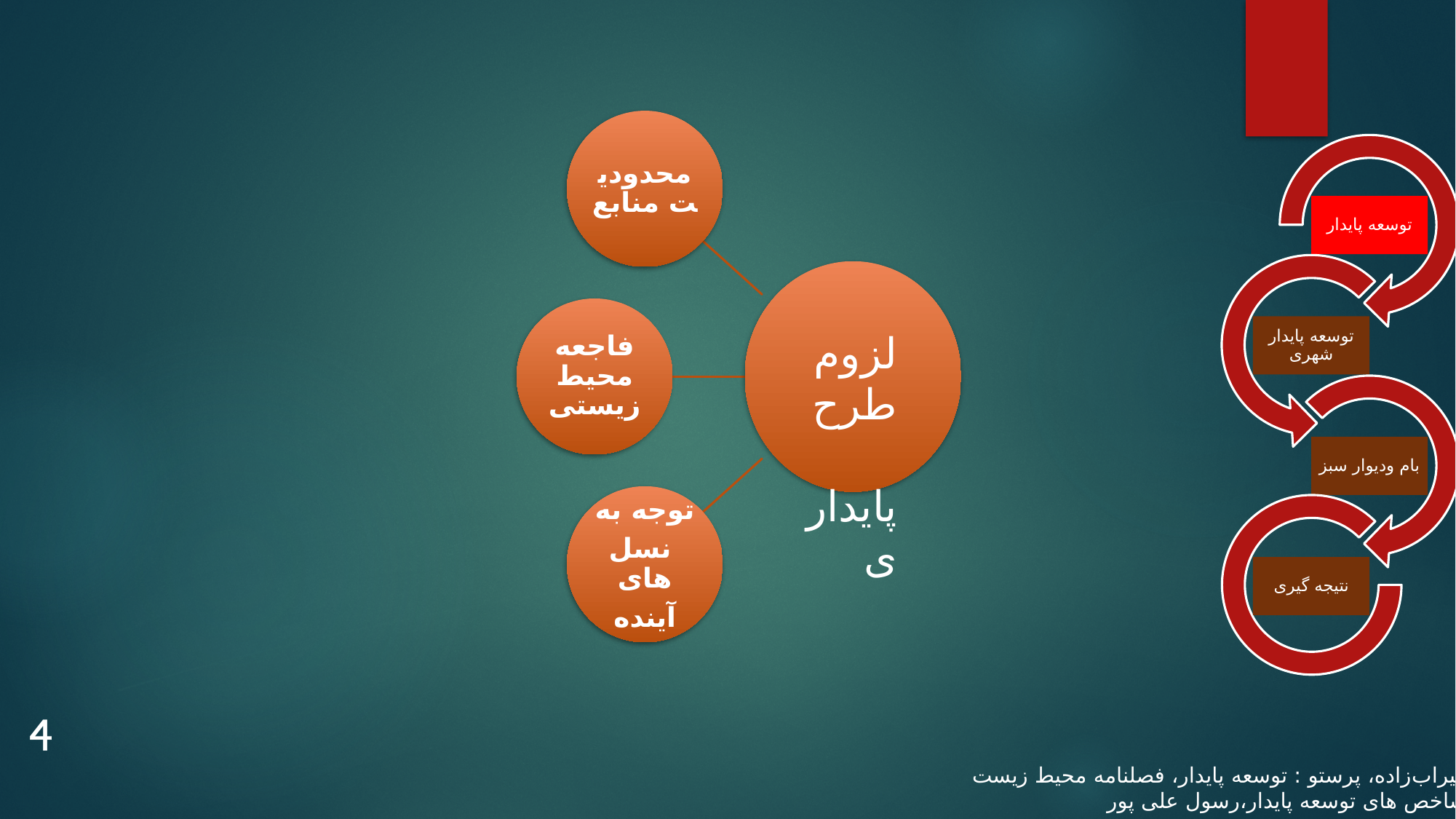

محدودیت منابع

فاجعه محیط زیستی

توجه به
 نسل های
آینده

توسعه پایدار
توسعه پایدار شهری
بام ودیوار سبز
نتیجه گیری
لزوم طرح
 پایداری
4
میراب‌زاده، پرستو : توسعه پایدار، فصلنامه محیط زیست
شاخص های توسعه پایدار،رسول علی پور